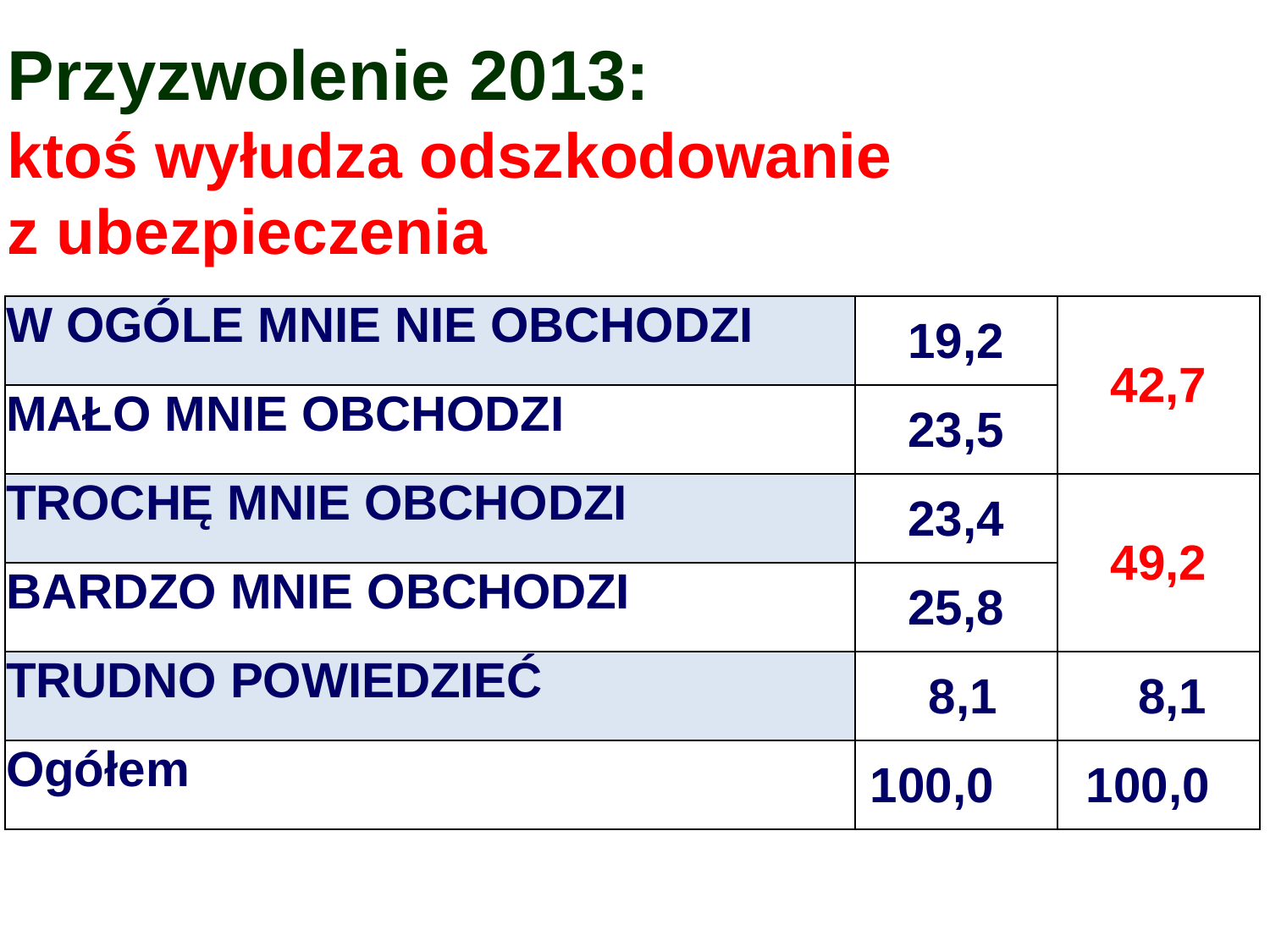

Przyzwolenie 2013:
ktoś wyłudza odszkodowanie
z ubezpieczenia
| W OGÓLE MNIE NIE OBCHODZI | 19,2 | 42,7 |
| --- | --- | --- |
| MAŁO MNIE OBCHODZI | 23,5 |  |
| TROCHĘ MNIE OBCHODZI | 23,4 | 49,2 |
| BARDZO MNIE OBCHODZI | 25,8 |  |
| TRUDNO POWIEDZIEĆ | 8,1 | 8,1 |
| Ogółem | 100,0 | 100,0 |